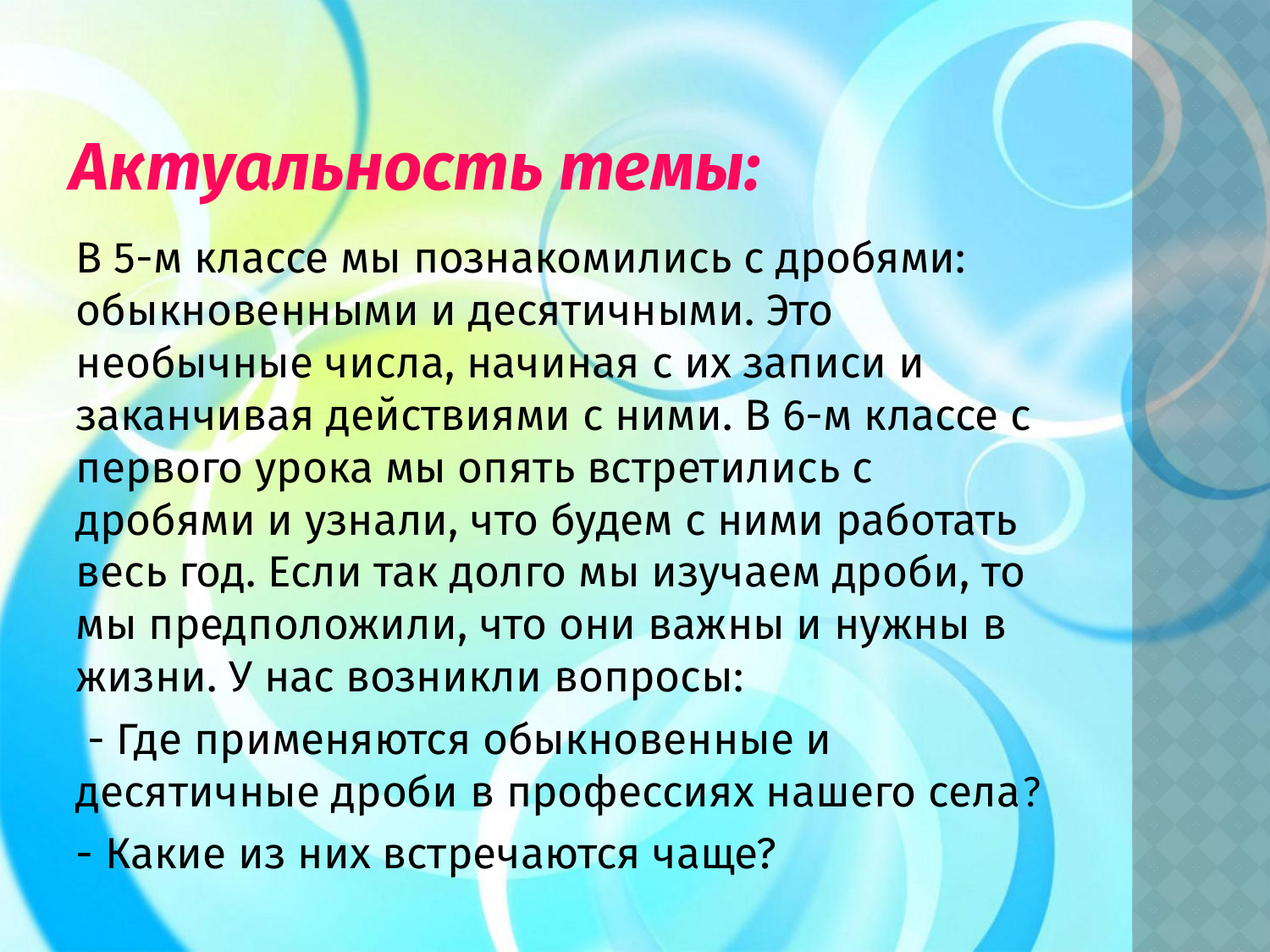

# Актуальность темы:
В 5-м классе мы познакомились с дробями: обыкновенными и десятичными. Это необычные числа, начиная с их записи и заканчивая действиями с ними. В 6-м классе с первого урока мы опять встретились с дробями и узнали, что будем с ними работать весь год. Если так долго мы изучаем дроби, то мы предположили, что они важны и нужны в жизни. У нас возникли вопросы:
 - Где применяются обыкновенные и десятичные дроби в профессиях нашего села?
- Какие из них встречаются чаще?